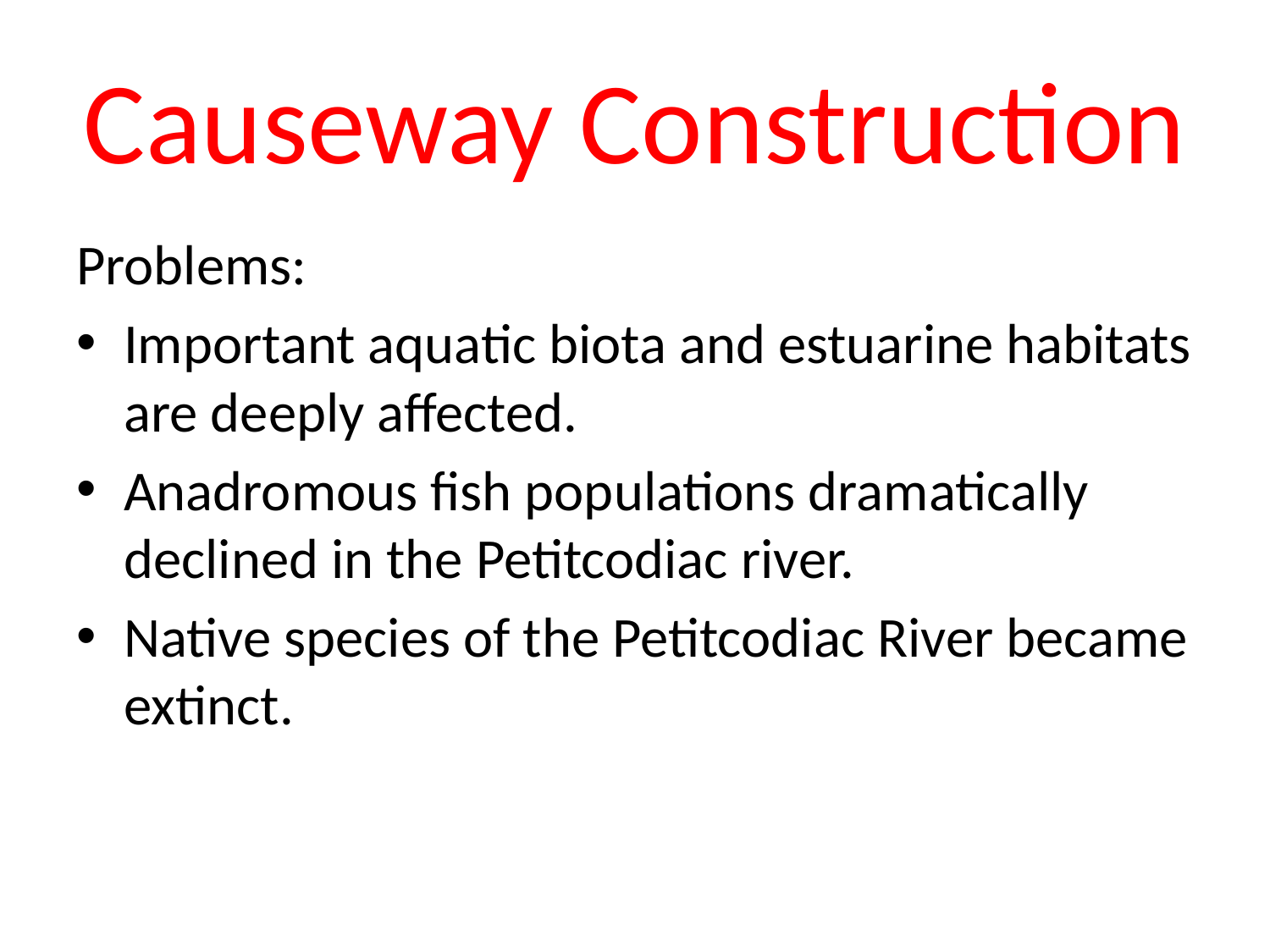

# Causeway Construction
Problems:
Important aquatic biota and estuarine habitats are deeply affected.
Anadromous fish populations dramatically declined in the Petitcodiac river.
Native species of the Petitcodiac River became extinct.